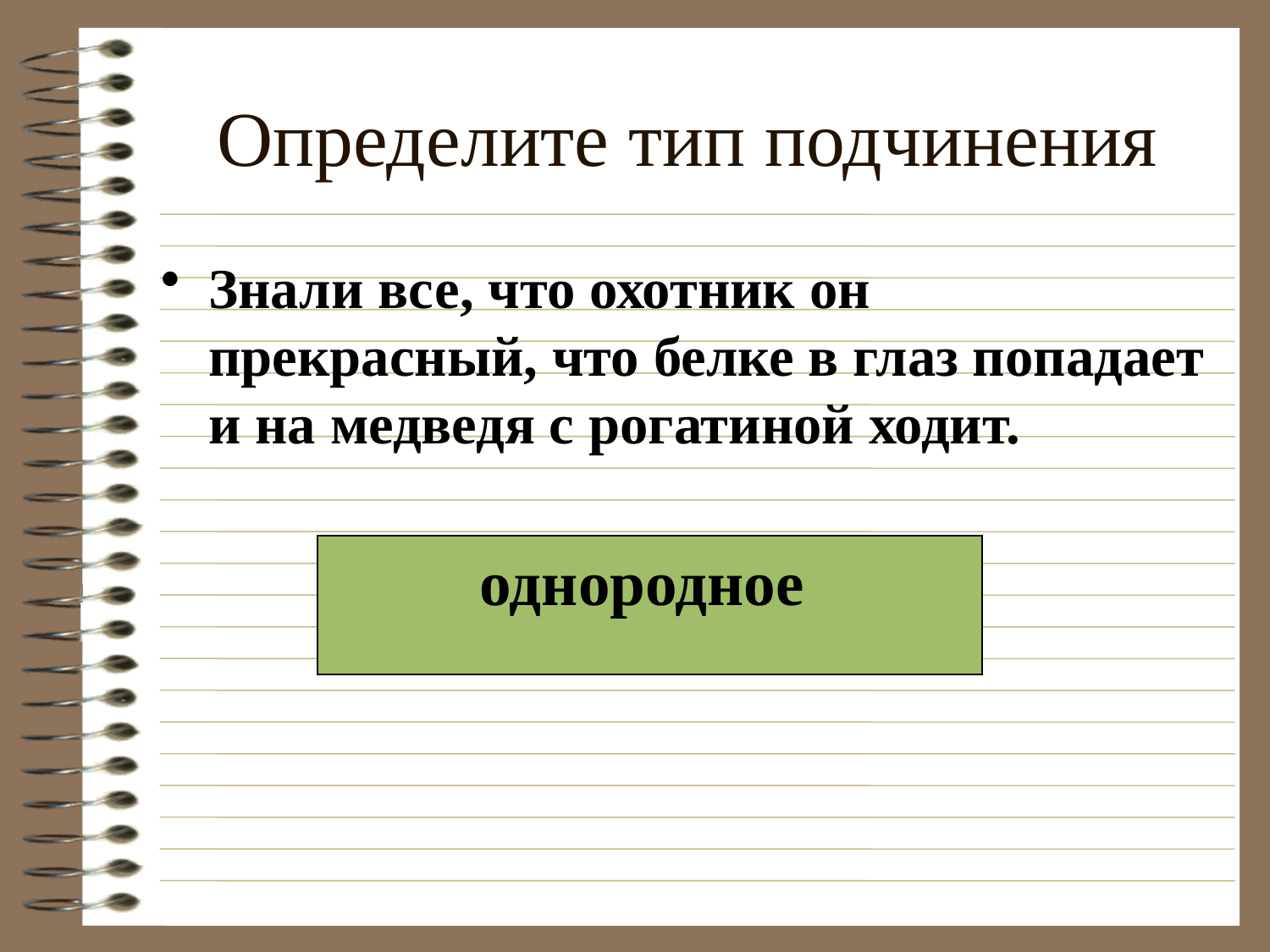

# Определите тип подчинения
Знали все, что охотник он прекрасный, что белке в глаз попадает и на медведя с рогатиной ходит.

однородное